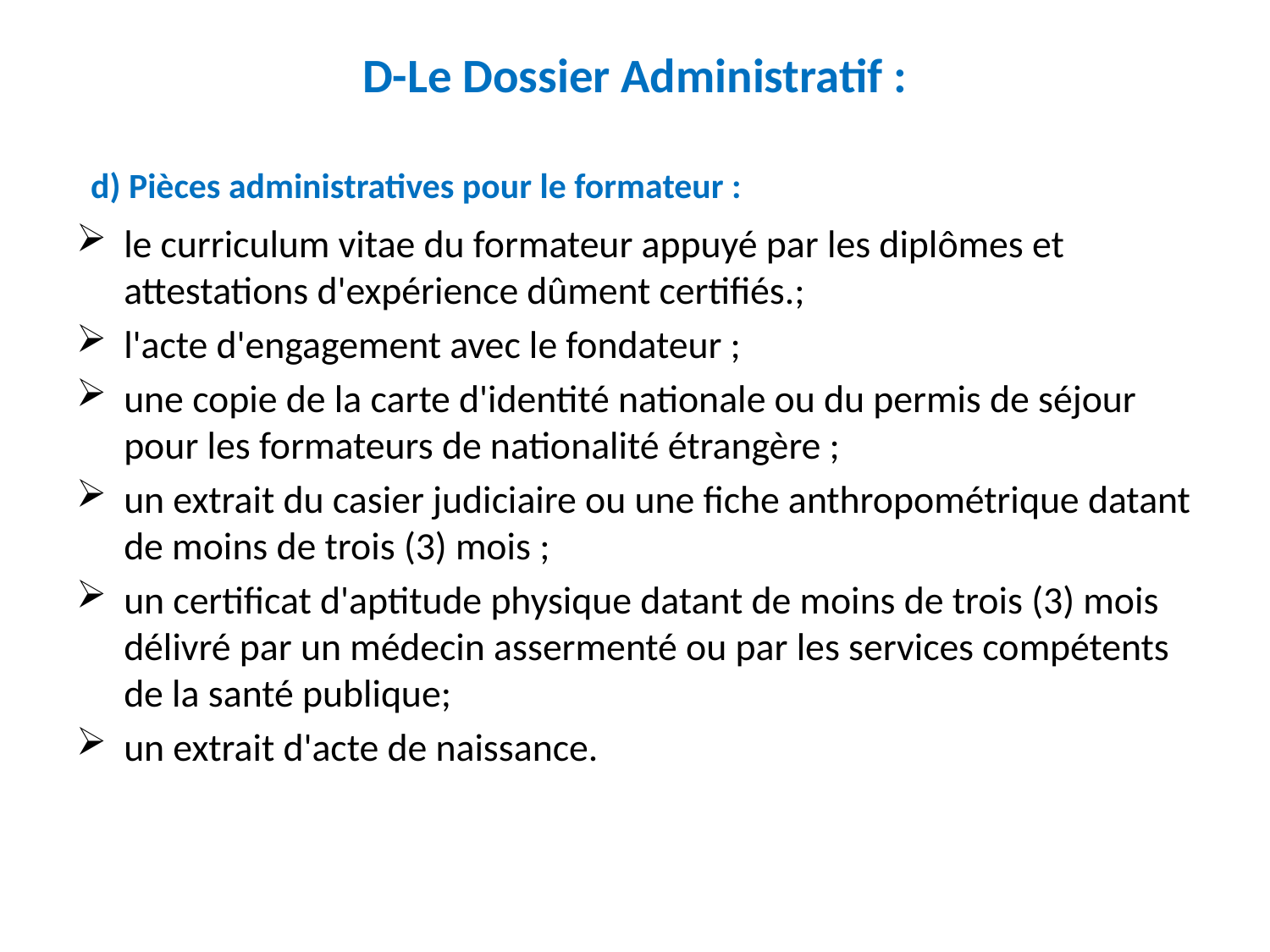

# D-Le Dossier Administratif :
 d) Pièces administratives pour le formateur :
le curriculum vitae du formateur appuyé par les diplômes et attestations d'expérience dûment certifiés.;
l'acte d'engagement avec le fondateur ;
une copie de la carte d'identité nationale ou du permis de séjour pour les formateurs de nationalité étrangère ;
un extrait du casier judiciaire ou une fiche anthropométrique datant de moins de trois (3) mois ;
un certificat d'aptitude physique datant de moins de trois (3) mois délivré par un médecin assermenté ou par les services compétents de la santé publique;
un extrait d'acte de naissance.